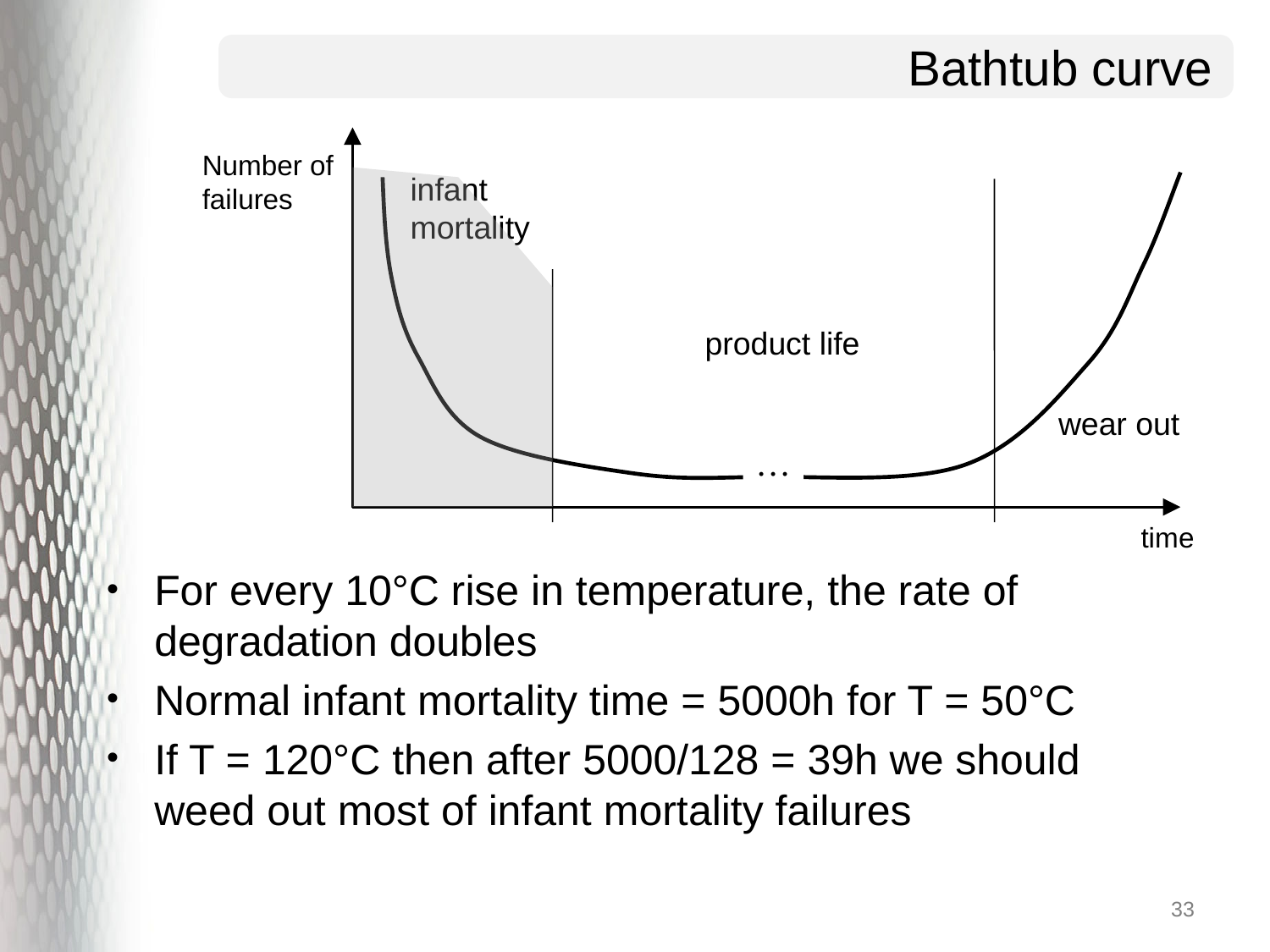

# Bathtub curve

Number of failures
infant
mortality

product life
wear out
…
time
For every 10°C rise in temperature, the rate of degradation doubles
Normal infant mortality time = 5000h for T = 50°C
If T = 120°C then after 5000/128 = 39h we should weed out most of infant mortality failures